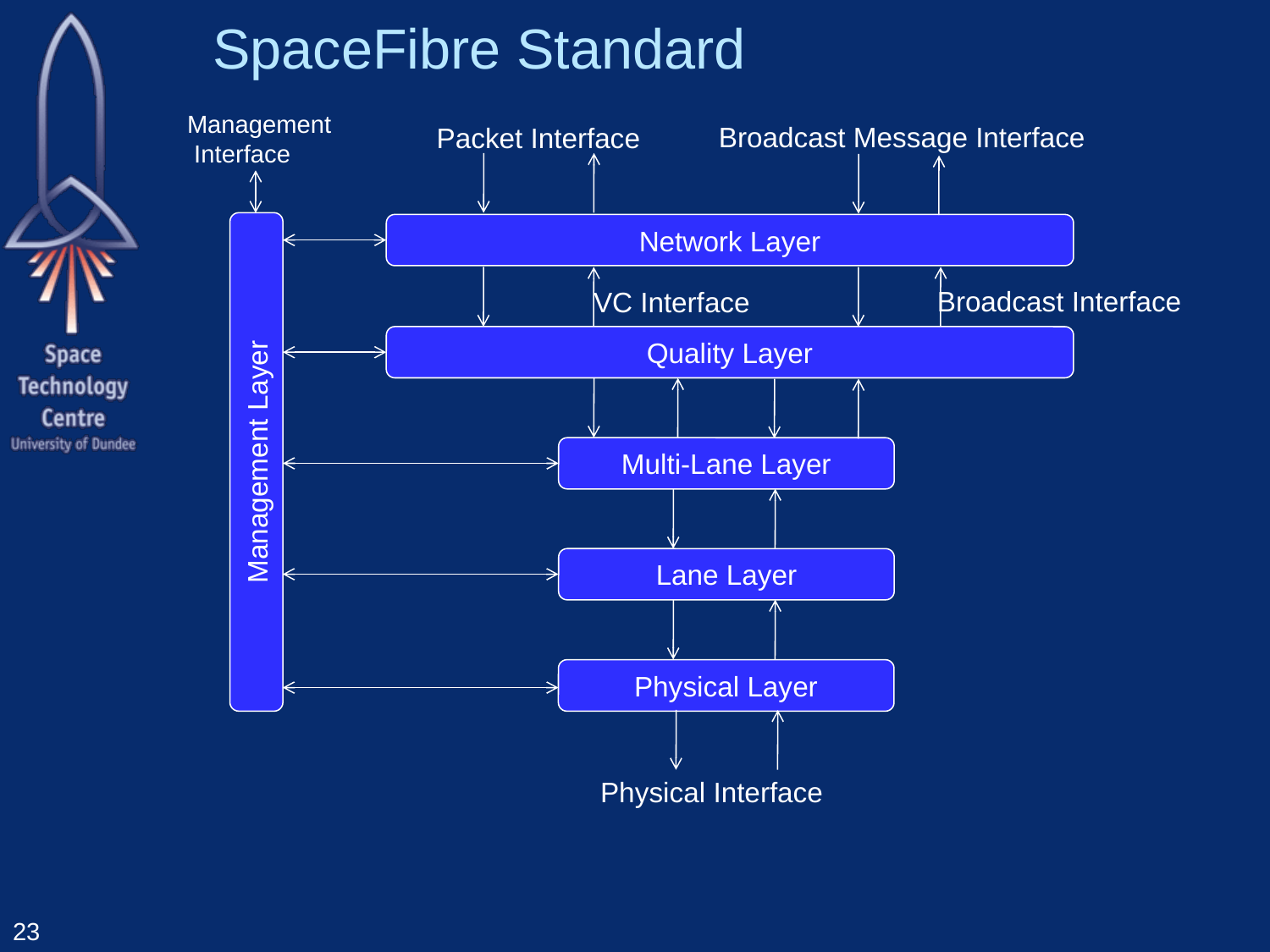

# SpaceFibre Standard
Management
 Interface
Broadcast Message Interface
Packet Interface
Network Layer
Broadcast Interface
VC Interface
Quality Layer
Management Layer
Multi-Lane Layer
Lane Layer
Physical Layer
Physical Interface
23